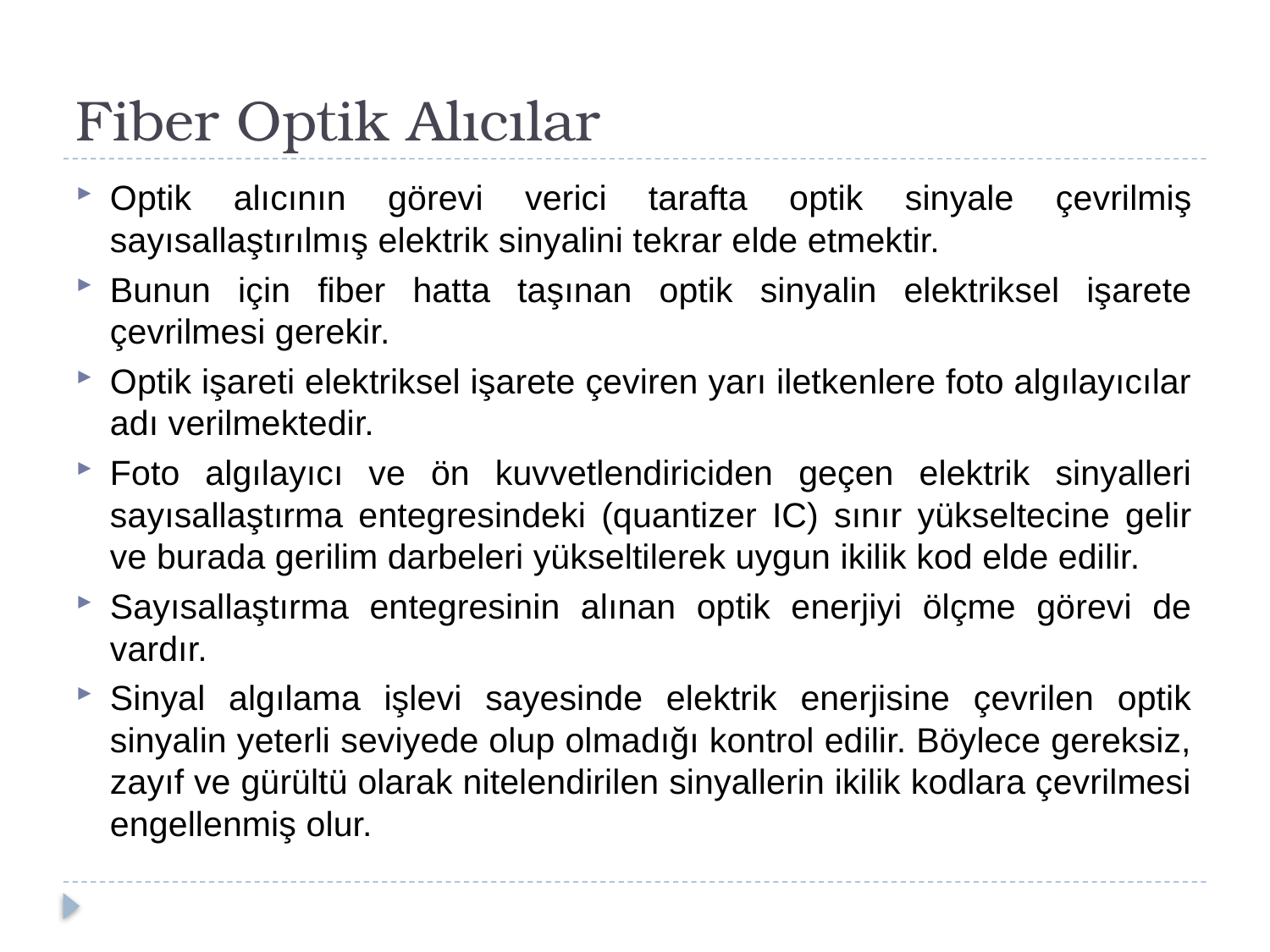

# Fiber Optik Alıcılar
Optik alıcının görevi verici tarafta optik sinyale çevrilmiş sayısallaştırılmış elektrik sinyalini tekrar elde etmektir.
Bunun için fiber hatta taşınan optik sinyalin elektriksel işarete çevrilmesi gerekir.
Optik işareti elektriksel işarete çeviren yarı iletkenlere foto algılayıcılar adı verilmektedir.
Foto algılayıcı ve ön kuvvetlendiriciden geçen elektrik sinyalleri sayısallaştırma entegresindeki (quantizer IC) sınır yükseltecine gelir ve burada gerilim darbeleri yükseltilerek uygun ikilik kod elde edilir.
Sayısallaştırma entegresinin alınan optik enerjiyi ölçme görevi de vardır.
Sinyal algılama işlevi sayesinde elektrik enerjisine çevrilen optik sinyalin yeterli seviyede olup olmadığı kontrol edilir. Böylece gereksiz, zayıf ve gürültü olarak nitelendirilen sinyallerin ikilik kodlara çevrilmesi engellenmiş olur.